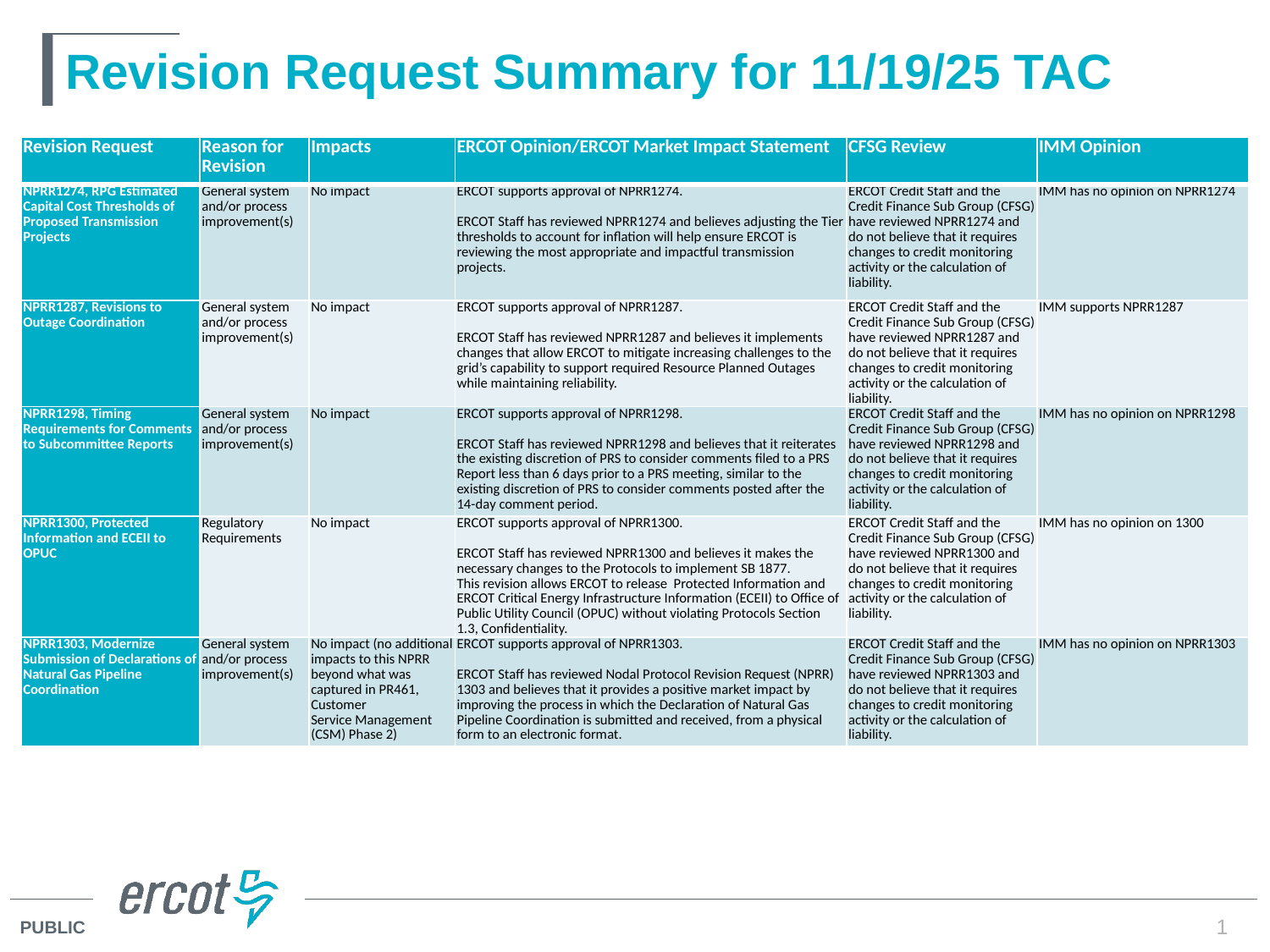

# Revision Request Summary for 11/19/25 TAC
| Revision Request | Reason for Revision | Impacts | ERCOT Opinion/ERCOT Market Impact Statement | CFSG Review | IMM Opinion |
| --- | --- | --- | --- | --- | --- |
| NPRR1274, RPG Estimated Capital Cost Thresholds of Proposed Transmission Projects | General system and/or process improvement(s) | No impact | ERCOT supports approval of NPRR1274. ERCOT Staff has reviewed NPRR1274 and believes adjusting the Tier thresholds to account for inflation will help ensure ERCOT is reviewing the most appropriate and impactful transmission projects. | ERCOT Credit Staff and the Credit Finance Sub Group (CFSG) have reviewed NPRR1274 and do not believe that it requires changes to credit monitoring activity or the calculation of liability. | IMM has no opinion on NPRR1274 |
| NPRR1287, Revisions to Outage Coordination | General system and/or process improvement(s) | No impact | ERCOT supports approval of NPRR1287. ERCOT Staff has reviewed NPRR1287 and believes it implements changes that allow ERCOT to mitigate increasing challenges to the grid’s capability to support required Resource Planned Outages while maintaining reliability. | ERCOT Credit Staff and the Credit Finance Sub Group (CFSG) have reviewed NPRR1287 and do not believe that it requires changes to credit monitoring activity or the calculation of liability. | IMM supports NPRR1287 |
| NPRR1298, Timing Requirements for Comments to Subcommittee Reports | General system and/or process improvement(s) | No impact | ERCOT supports approval of NPRR1298. ERCOT Staff has reviewed NPRR1298 and believes that it reiterates the existing discretion of PRS to consider comments filed to a PRS Report less than 6 days prior to a PRS meeting, similar to the existing discretion of PRS to consider comments posted after the 14-day comment period. | ERCOT Credit Staff and the Credit Finance Sub Group (CFSG) have reviewed NPRR1298 and do not believe that it requires changes to credit monitoring activity or the calculation of liability. | IMM has no opinion on NPRR1298 |
| NPRR1300, Protected Information and ECEII to OPUC | Regulatory Requirements | No impact | ERCOT supports approval of NPRR1300. ERCOT Staff has reviewed NPRR1300 and believes it makes the necessary changes to the Protocols to implement SB 1877. This revision allows ERCOT to release Protected Information and ERCOT Critical Energy Infrastructure Information (ECEII) to Office of Public Utility Council (OPUC) without violating Protocols Section 1.3, Confidentiality. | ERCOT Credit Staff and the Credit Finance Sub Group (CFSG) have reviewed NPRR1300 and do not believe that it requires changes to credit monitoring activity or the calculation of liability. | IMM has no opinion on 1300 |
| NPRR1303, Modernize Submission of Declarations of Natural Gas Pipeline Coordination | General system and/or process improvement(s) | No impact (no additional impacts to this NPRR beyond what was captured in PR461, Customer Service Management (CSM) Phase 2) | ERCOT supports approval of NPRR1303. ERCOT Staff has reviewed Nodal Protocol Revision Request (NPRR) 1303 and believes that it provides a positive market impact by improving the process in which the Declaration of Natural Gas Pipeline Coordination is submitted and received, from a physical form to an electronic format. | ERCOT Credit Staff and the Credit Finance Sub Group (CFSG) have reviewed NPRR1303 and do not believe that it requires changes to credit monitoring activity or the calculation of liability. | IMM has no opinion on NPRR1303 |
1